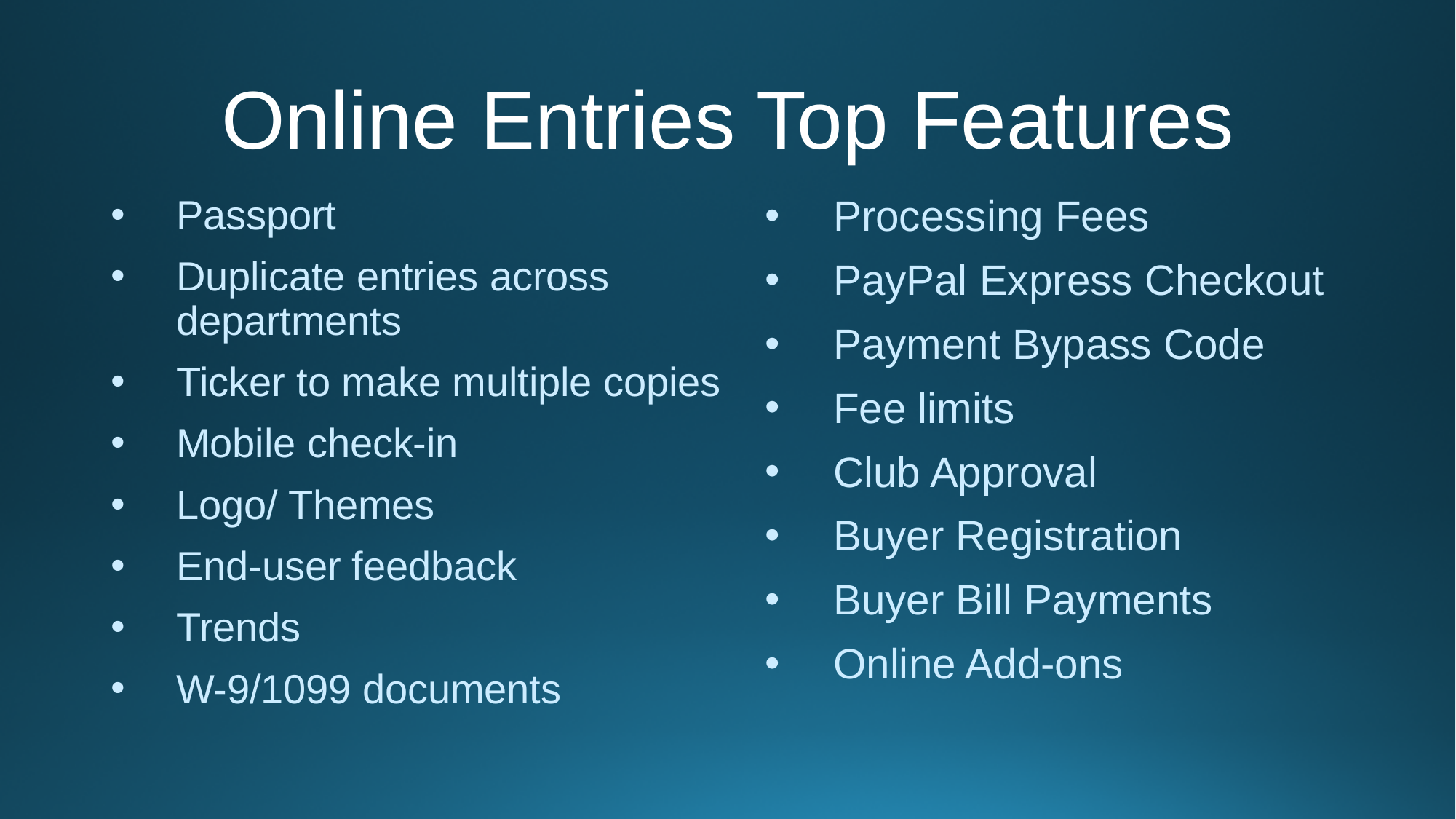

# Online Entries Top Features
Passport
Duplicate entries across departments
Ticker to make multiple copies
Mobile check-in
Logo/ Themes
End-user feedback
Trends
W-9/1099 documents
Processing Fees
PayPal Express Checkout
Payment Bypass Code
Fee limits
Club Approval
Buyer Registration
Buyer Bill Payments
Online Add-ons